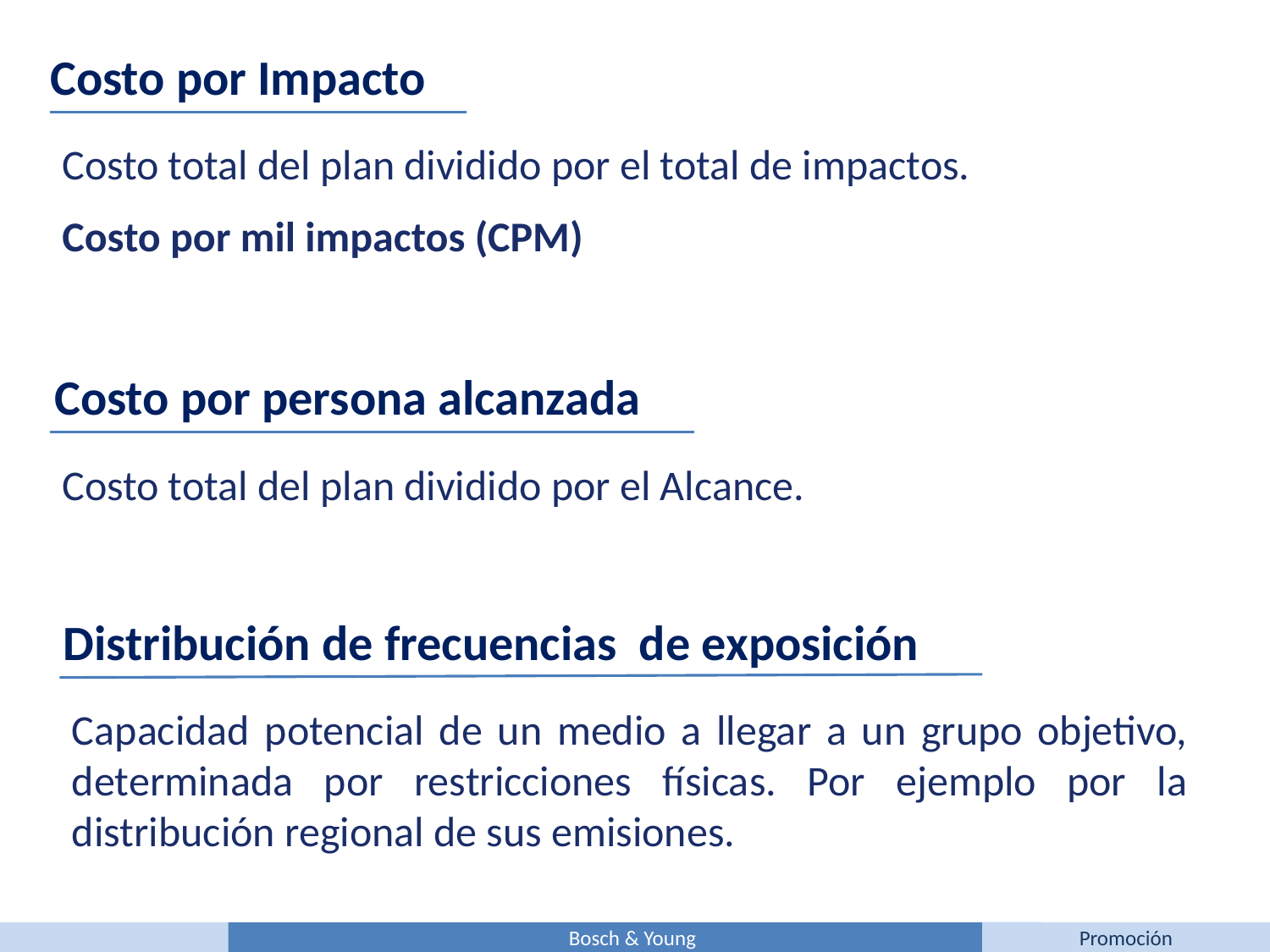

Costo por Impacto
Costo total del plan dividido por el total de impactos.
Costo por mil impactos (CPM)
Costo por persona alcanzada
Costo total del plan dividido por el Alcance.
Distribución de frecuencias  de exposición
Capacidad potencial de un medio a llegar a un grupo objetivo, determinada por restricciones físicas. Por ejemplo por la distribución regional de sus emisiones.

Bosch & Young
Promoción